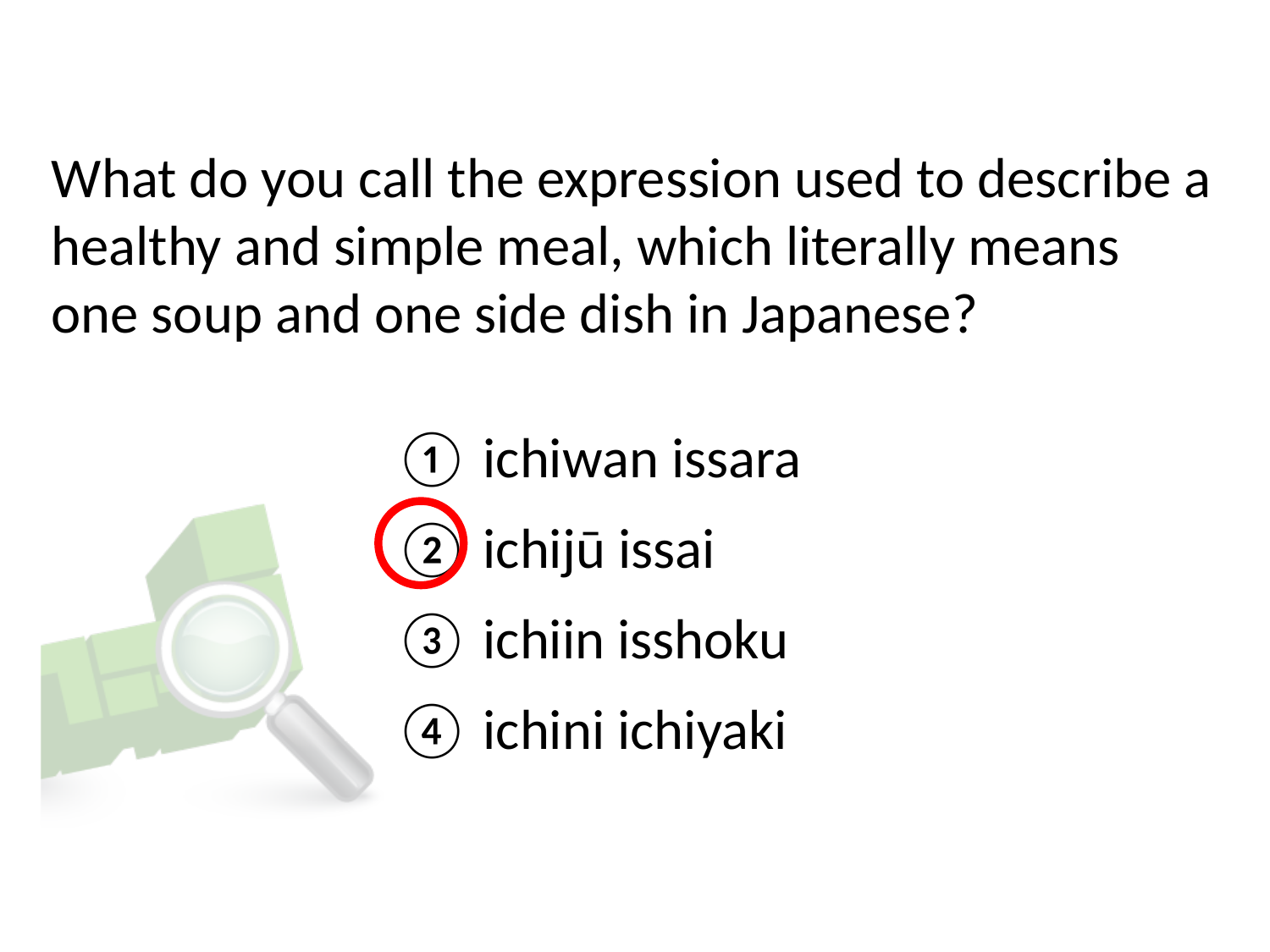

# What do you call the expression used to describe a healthy and simple meal, which literally means one soup and one side dish in Japanese?
① ichiwan issara
② ichijū issai
③ ichiin isshoku
④ ichini ichiyaki